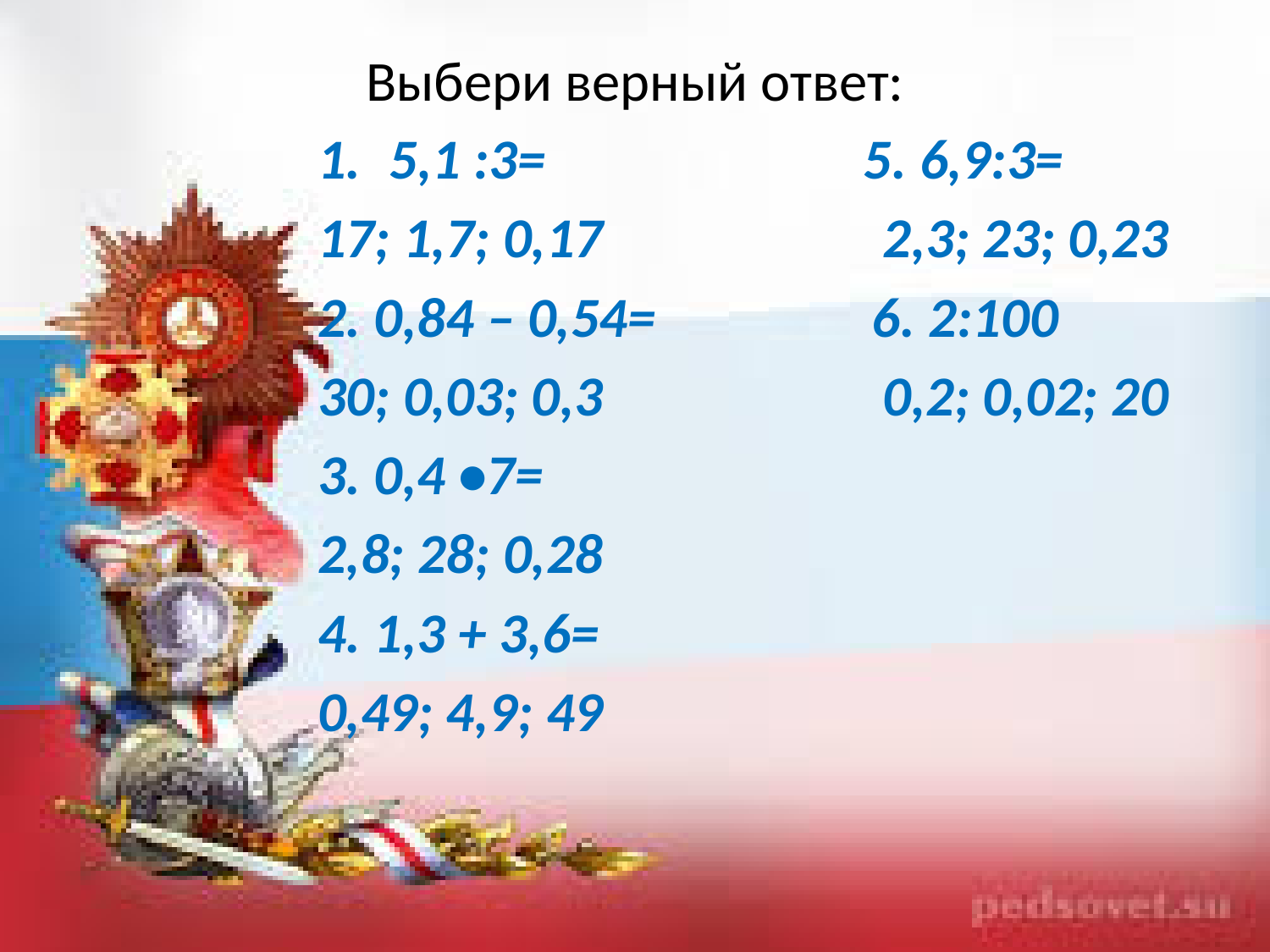

# Выбери верный ответ:
5,1 :3=                         5. 6,9:3=
17; 1,7; 0,17                      2,3; 23; 0,23
2. 0,84 – 0,54=                 6. 2:100
30; 0,03; 0,3                      0,2; 0,02; 20
3. 0,4 •7=
2,8; 28; 0,28
4. 1,3 + 3,6=
0,49; 4,9; 49